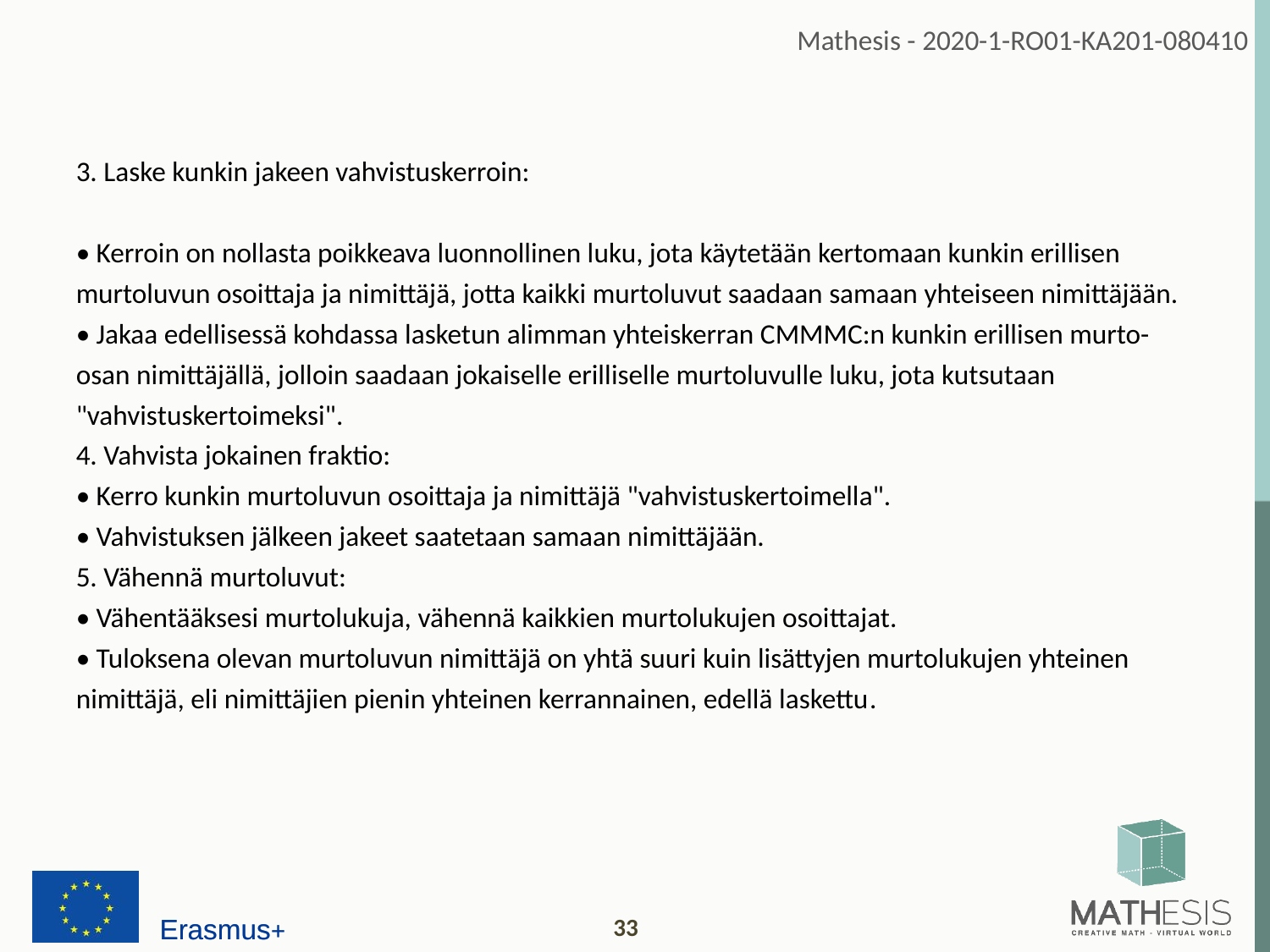

3. Laske kunkin jakeen vahvistuskerroin:

• Kerroin on nollasta poikkeava luonnollinen luku, jota käytetään kertomaan kunkin erillisen murtoluvun osoittaja ja nimittäjä, jotta kaikki murtoluvut saadaan samaan yhteiseen nimittäjään.
• Jakaa edellisessä kohdassa lasketun alimman yhteiskerran CMMMC:n kunkin erillisen murto-osan nimittäjällä, jolloin saadaan jokaiselle erilliselle murtoluvulle luku, jota kutsutaan "vahvistuskertoimeksi".
4. Vahvista jokainen fraktio:
• Kerro kunkin murtoluvun osoittaja ja nimittäjä "vahvistuskertoimella".
• Vahvistuksen jälkeen jakeet saatetaan samaan nimittäjään.
5. Vähennä murtoluvut:
• Vähentääksesi murtolukuja, vähennä kaikkien murtolukujen osoittajat.
• Tuloksena olevan murtoluvun nimittäjä on yhtä suuri kuin lisättyjen murtolukujen yhteinen nimittäjä, eli nimittäjien pienin yhteinen kerrannainen, edellä laskettu.